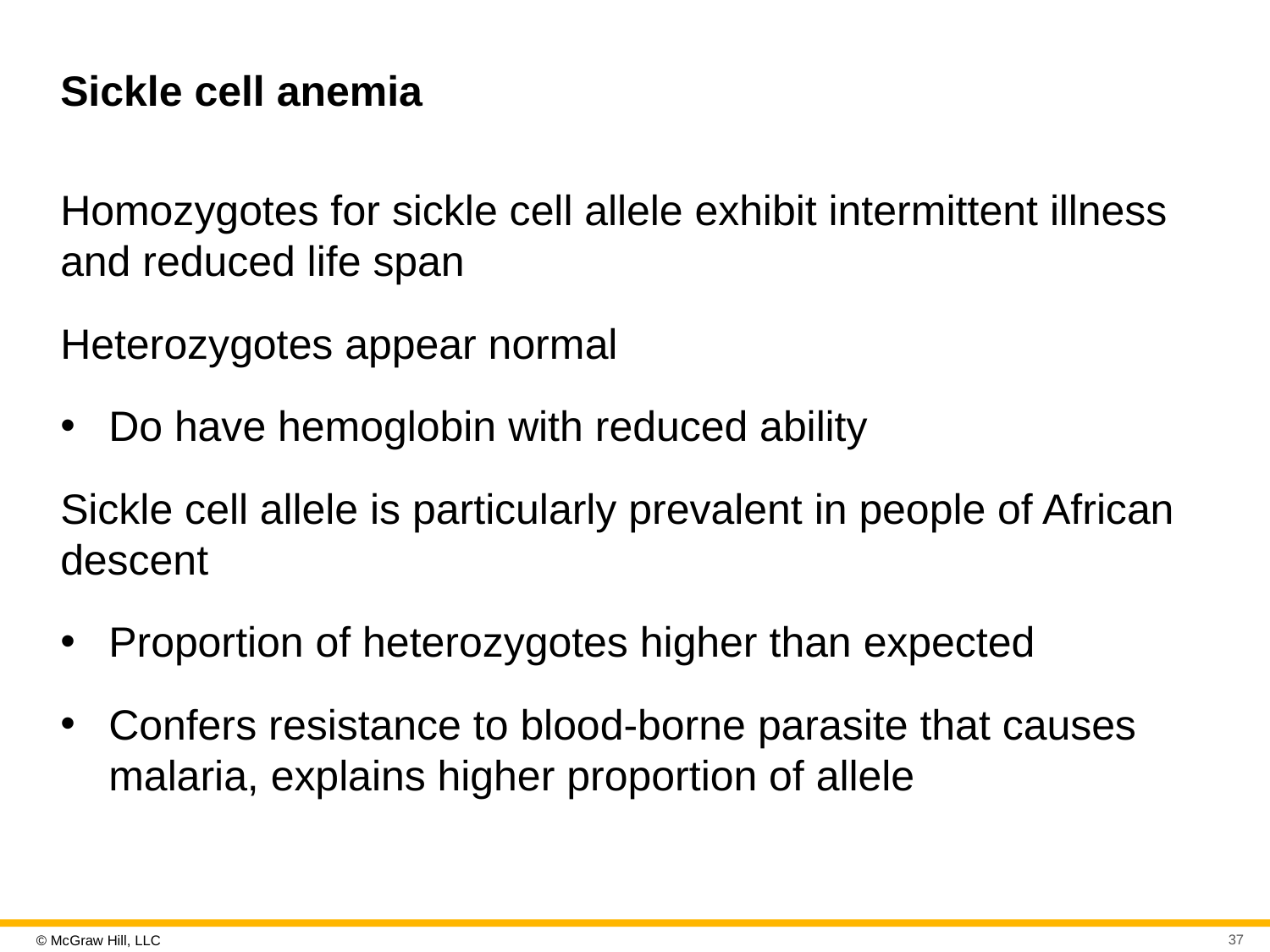

# Sickle cell anemia
Homozygotes for sickle cell allele exhibit intermittent illness and reduced life span
Heterozygotes appear normal
Do have hemoglobin with reduced ability
Sickle cell allele is particularly prevalent in people of African descent
Proportion of heterozygotes higher than expected
Confers resistance to blood-borne parasite that causes malaria, explains higher proportion of allele
37